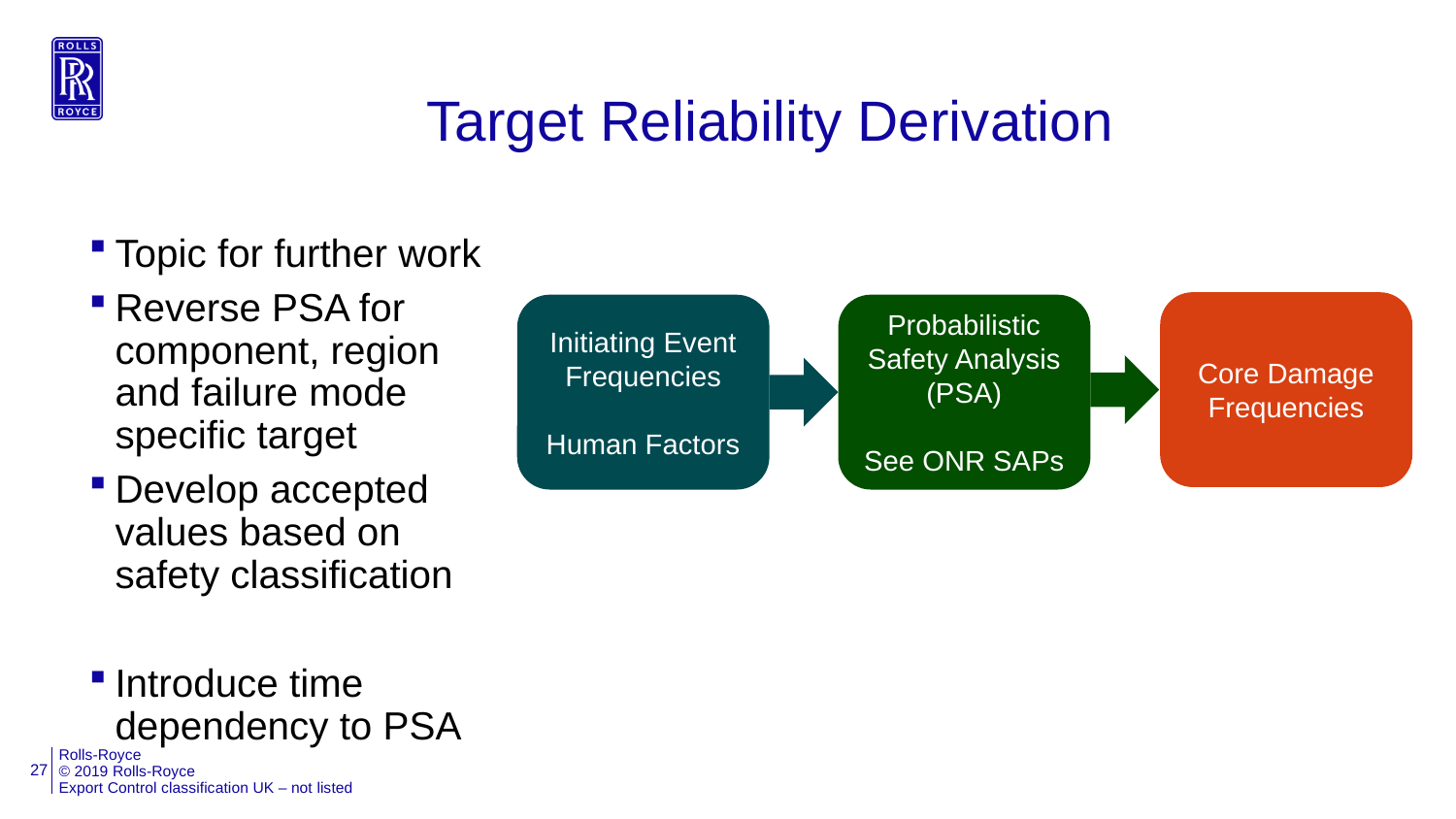

27
# Target Reliability Derivation
Topic for further work
Reverse PSA for component, region and failure mode specific target
Develop accepted values based on safety classification

Introduce time dependency to PSA

Core Damage Frequencies
Initiating Event Frequencies

Human Factors
Probabilistic Safety Analysis
(PSA)

See ONR SAPs